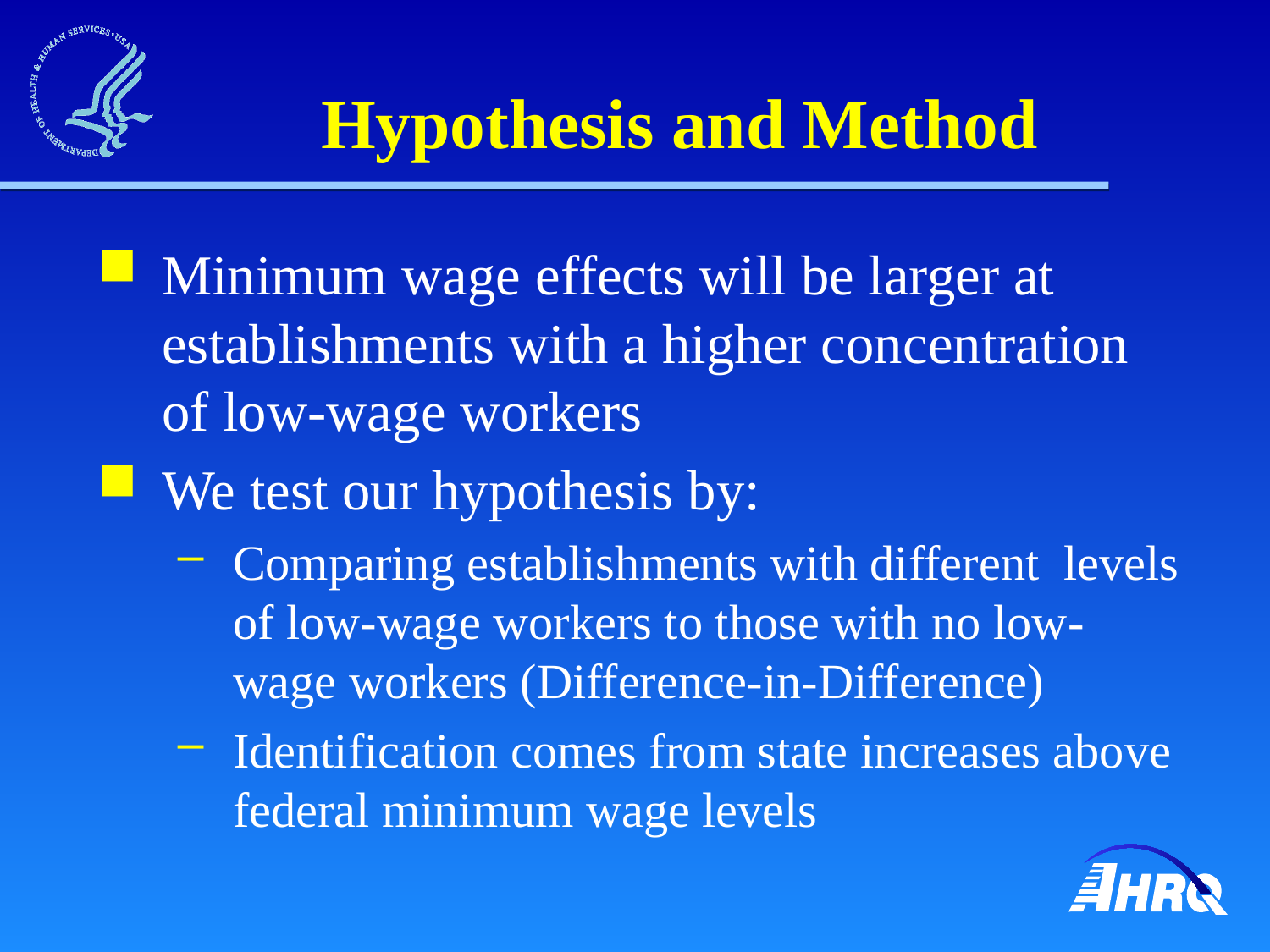

# Hypothesis and Method
Minimum wage effects will be larger at establishments with a higher concentration of low-wage workers
We test our hypothesis by:
Comparing establishments with different  levels of low-wage workers to those with no low-wage workers (Difference-in-Difference)
Identification comes from state increases above federal minimum wage levels